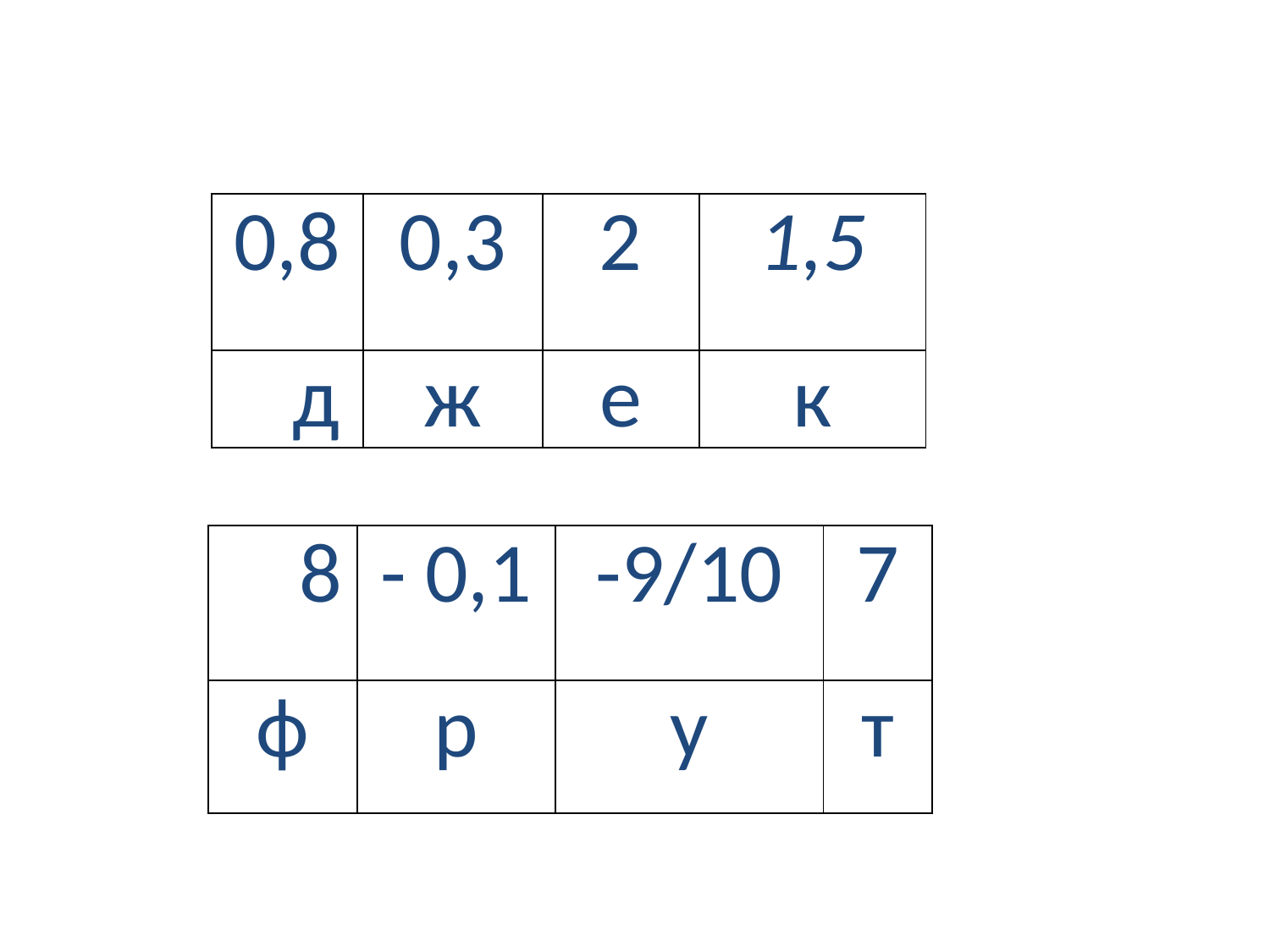

| 0,8 | 0,3 | 2 | 1,5 |
| --- | --- | --- | --- |
| д | ж | е | к |
| 8 | - 0,1 | -9/10 | 7 |
| --- | --- | --- | --- |
| ф | р | у | т |